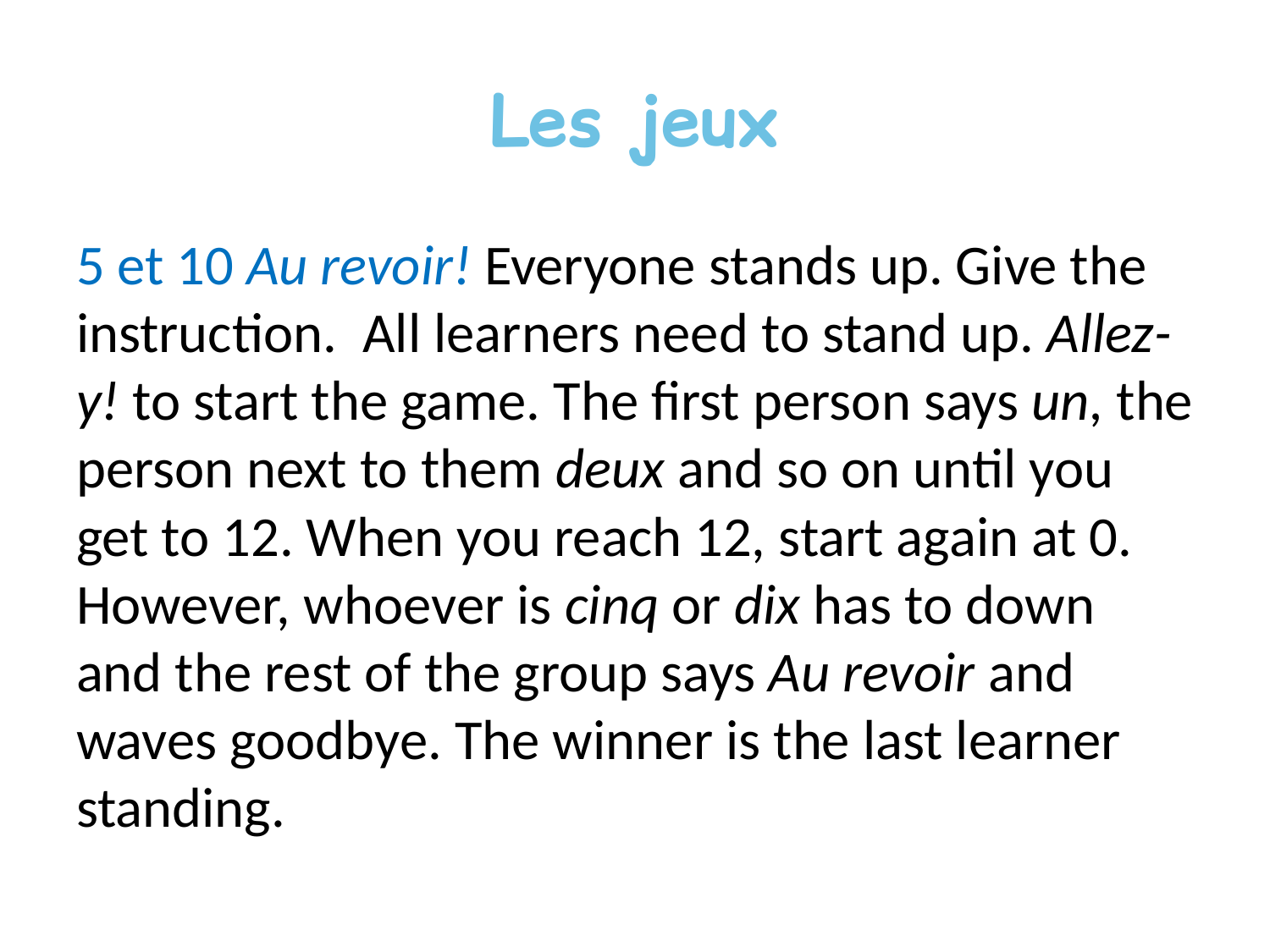

# Les jeux
5 et 10 Au revoir! Everyone stands up. Give the instruction.  All learners need to stand up. Allez-y! to start the game. The first person says un, the person next to them deux and so on until you get to 12. When you reach 12, start again at 0. However, whoever is cinq or dix has to down and the rest of the group says Au revoir and waves goodbye. The winner is the last learner standing.